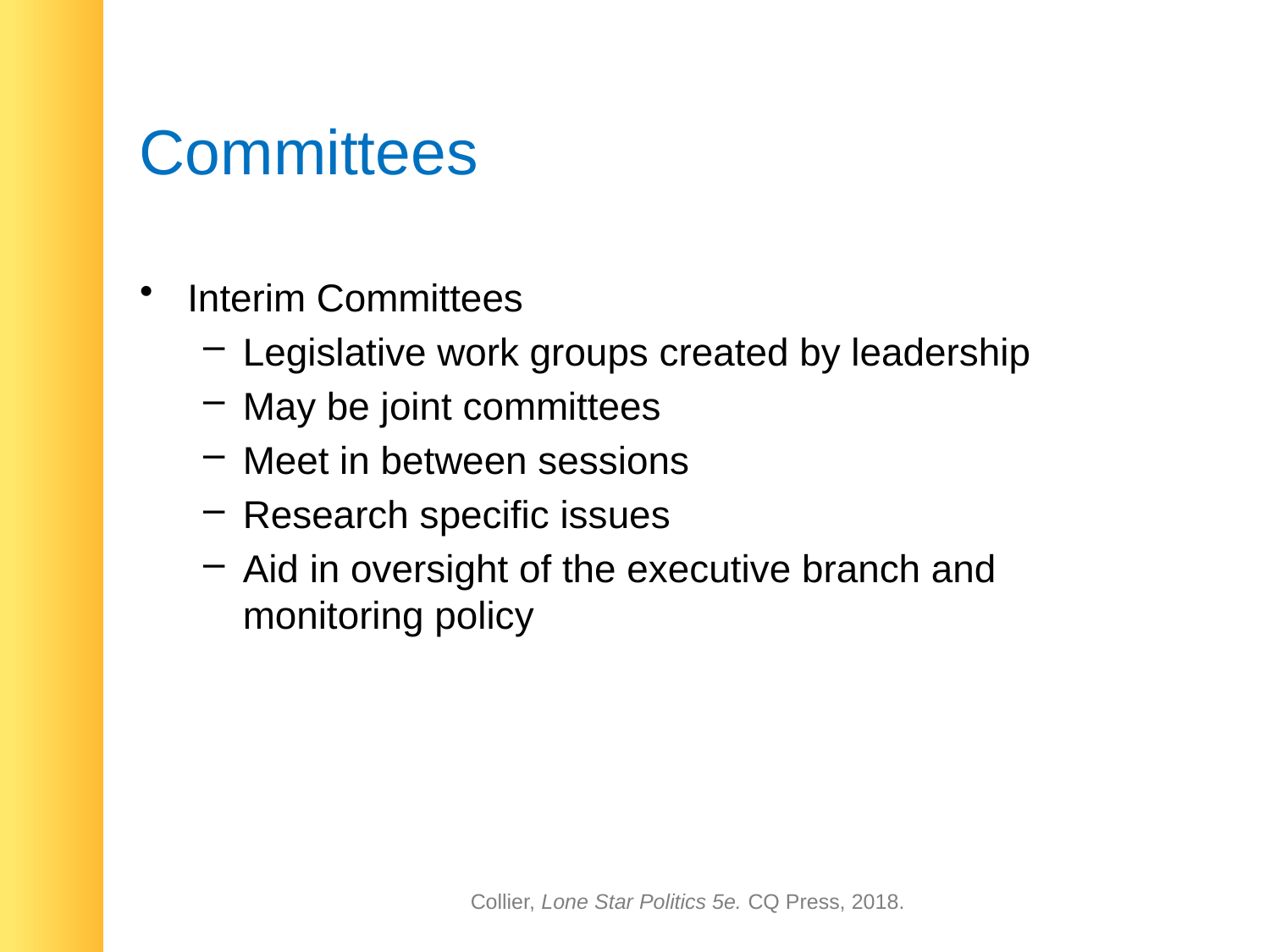

# Committees
Interim Committees
Legislative work groups created by leadership
May be joint committees
Meet in between sessions
Research specific issues
Aid in oversight of the executive branch and monitoring policy
Collier, Lone Star Politics 5e. CQ Press, 2018.